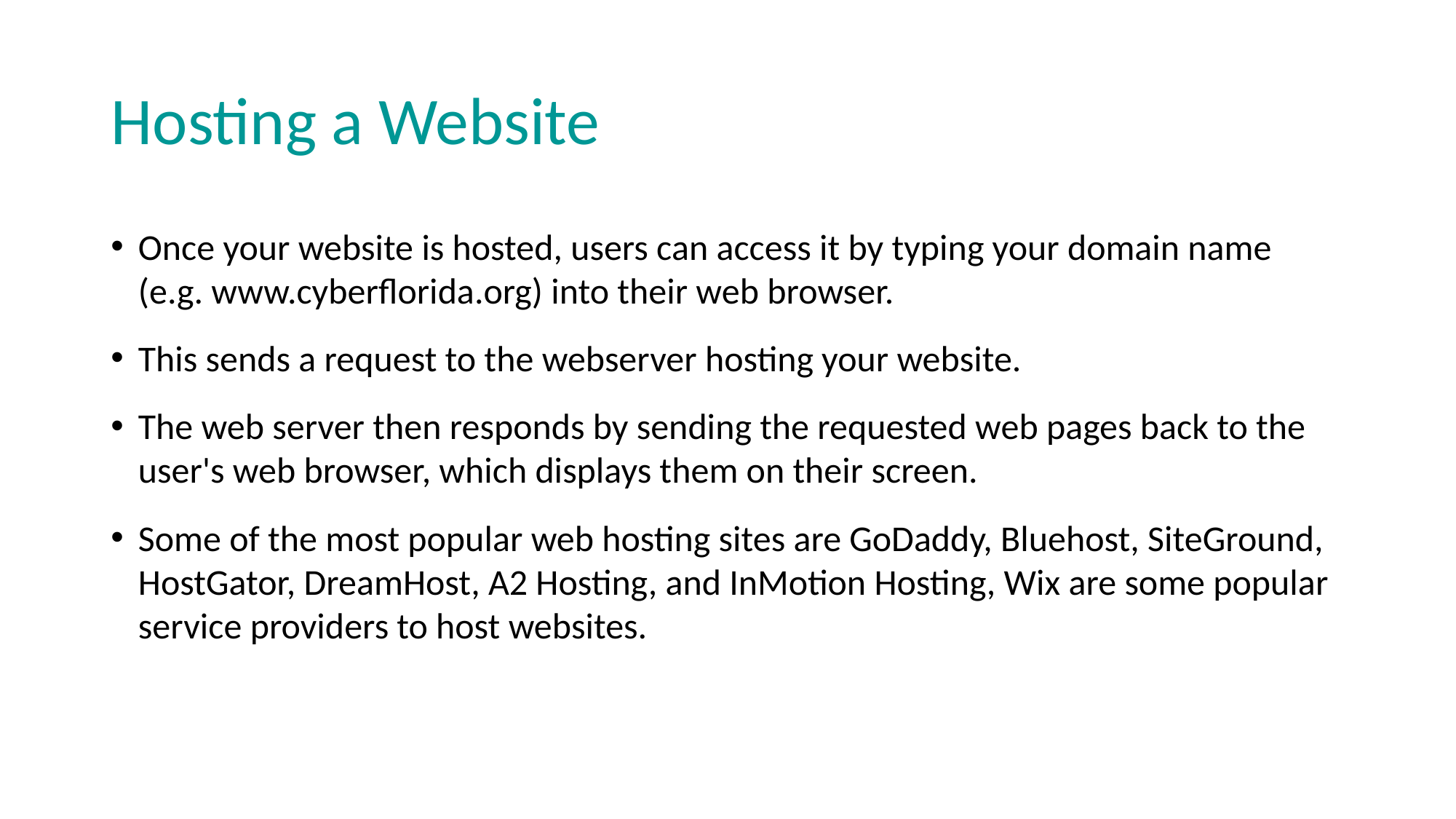

# Hosting a Website
Once your website is hosted, users can access it by typing your domain name (e.g. www.cyberflorida.org) into their web browser.
This sends a request to the webserver hosting your website.
The web server then responds by sending the requested web pages back to the user's web browser, which displays them on their screen.
Some of the most popular web hosting sites are GoDaddy, Bluehost, SiteGround, HostGator, DreamHost, A2 Hosting, and InMotion Hosting, Wix are some popular service providers to host websites.